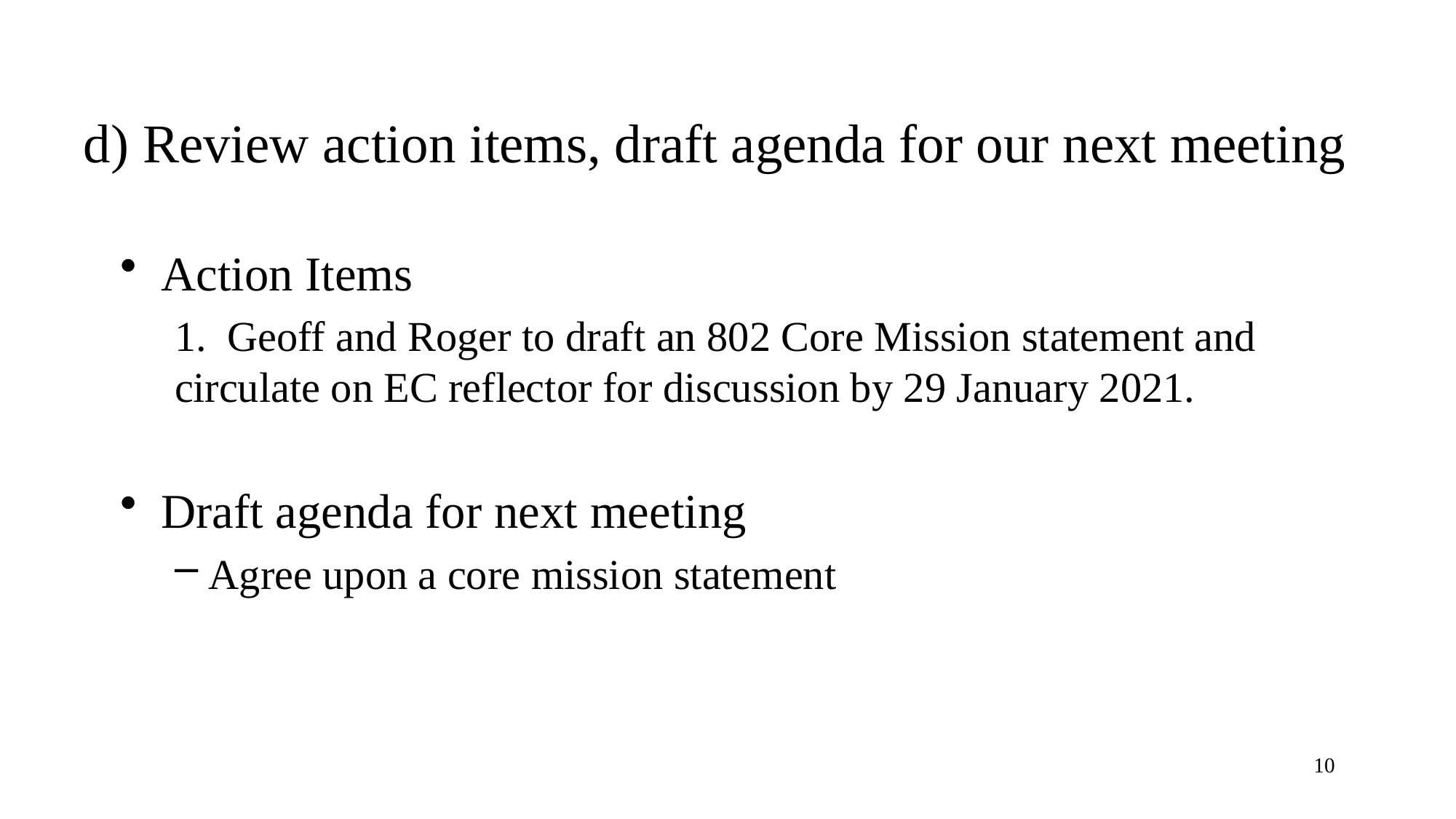

# d) Review action items, draft agenda for our next meeting
Action Items
1.  Geoff and Roger to draft an 802 Core Mission statement and circulate on EC reflector for discussion by 29 January 2021.

Draft agenda for next meeting
Agree upon a core mission statement
10